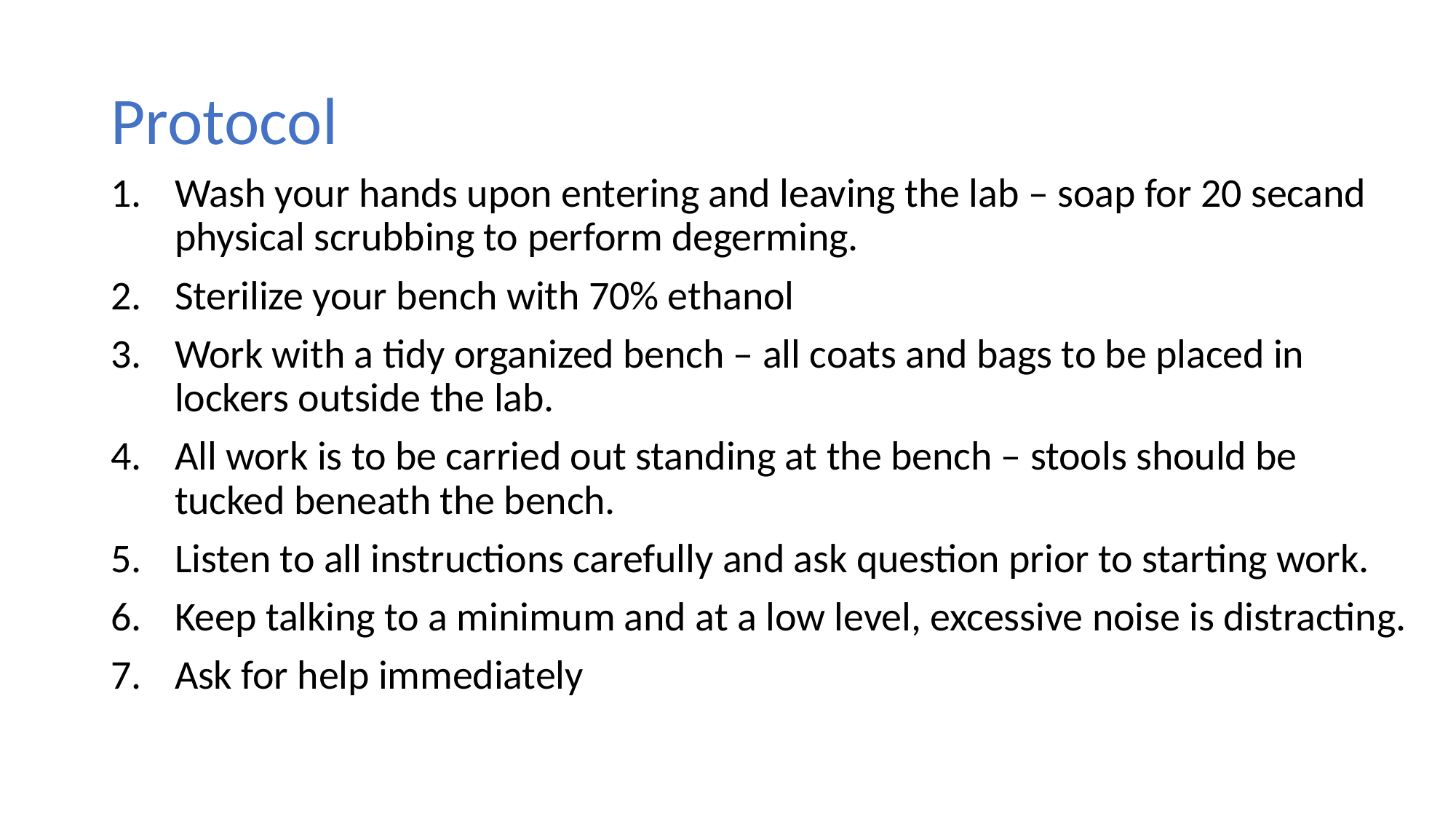

# Protocol
Wash your hands upon entering and leaving the lab – soap for 20 secand physical scrubbing to perform degerming.
Sterilize your bench with 70% ethanol
Work with a tidy organized bench – all coats and bags to be placed in lockers outside the lab.
All work is to be carried out standing at the bench – stools should be tucked beneath the bench.
Listen to all instructions carefully and ask question prior to starting work.
Keep talking to a minimum and at a low level, excessive noise is distracting.
Ask for help immediately